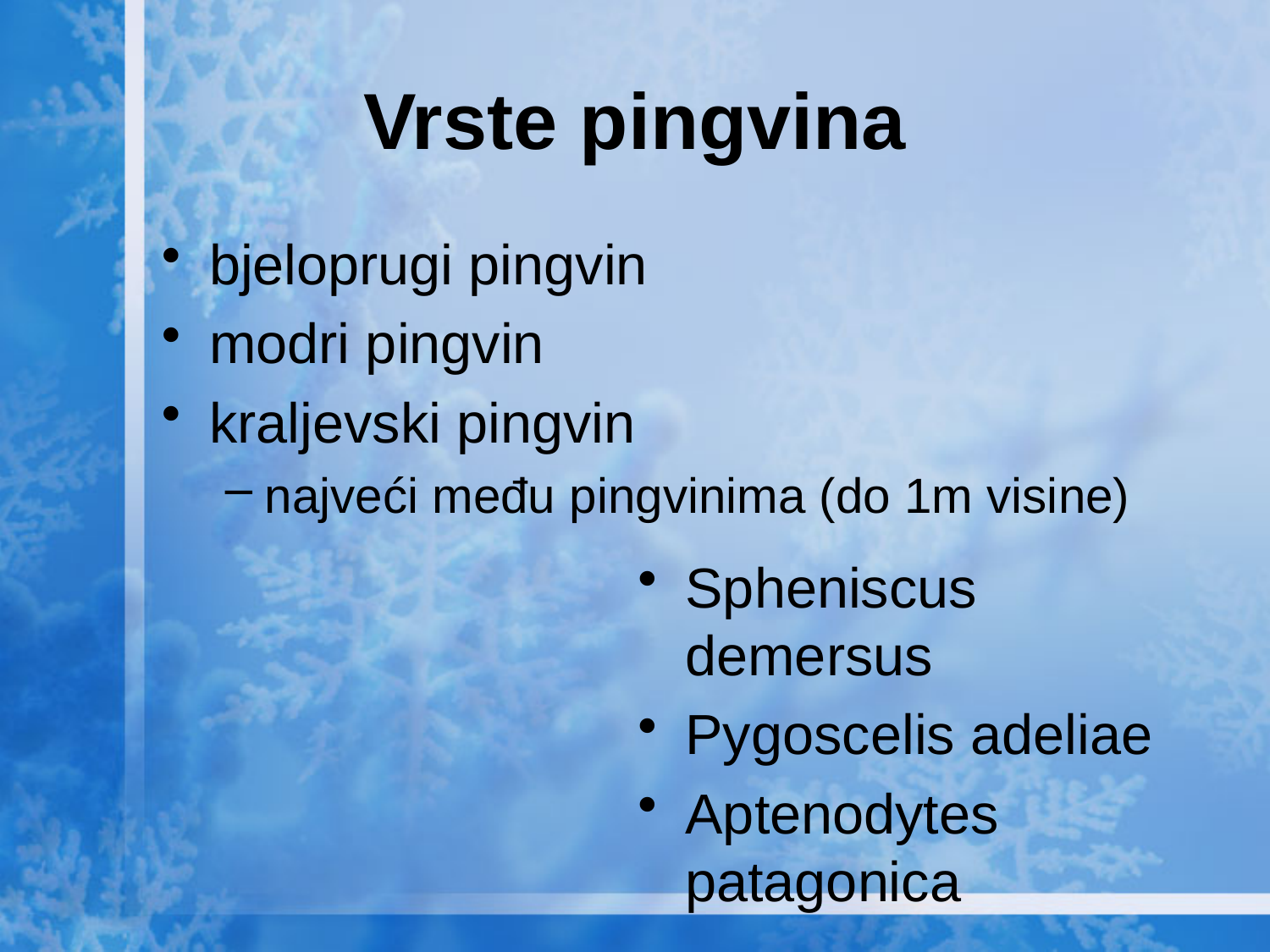

# Vrste pingvina
bjeloprugi pingvin
modri pingvin
kraljevski pingvin
najveći među pingvinima (do 1m visine)
Spheniscus demersus
Pygoscelis adeliae
Aptenodytes patagonica